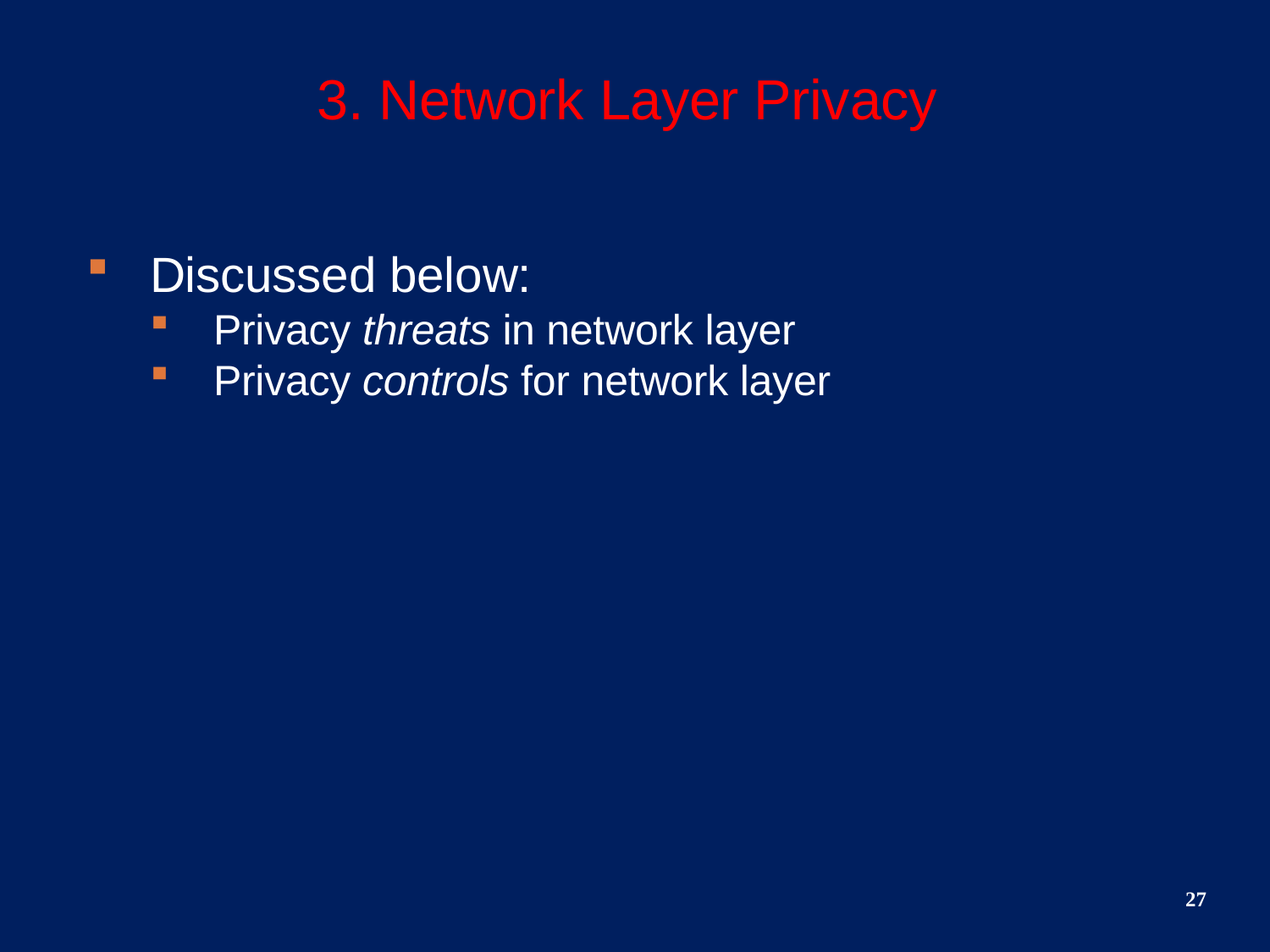

# 3. Network Layer Privacy
Discussed below:
Privacy threats in network layer
Privacy controls for network layer

27